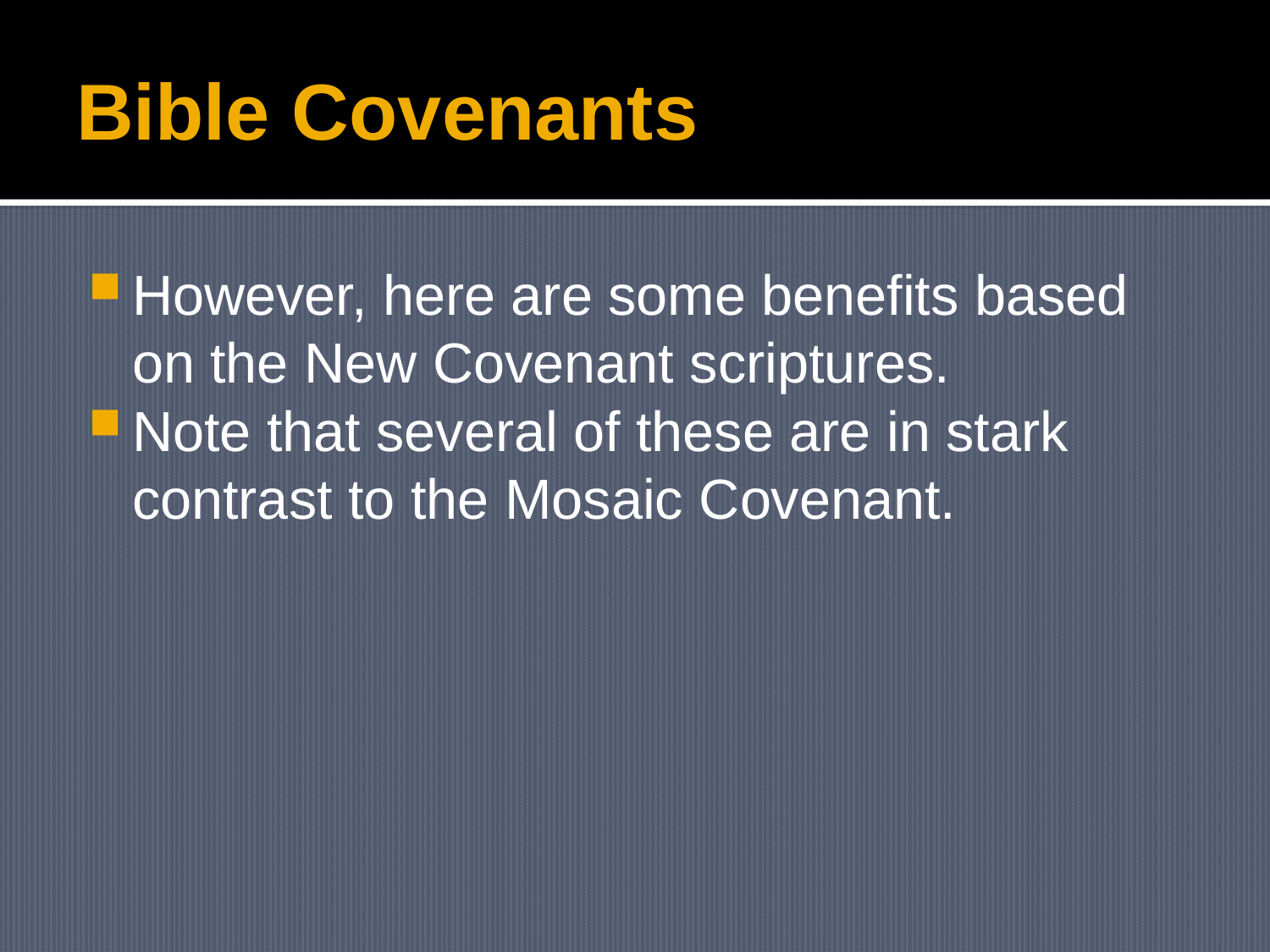

# Bible Covenants
However, here are some benefits based on the New Covenant scriptures.
Note that several of these are in stark contrast to the Mosaic Covenant.